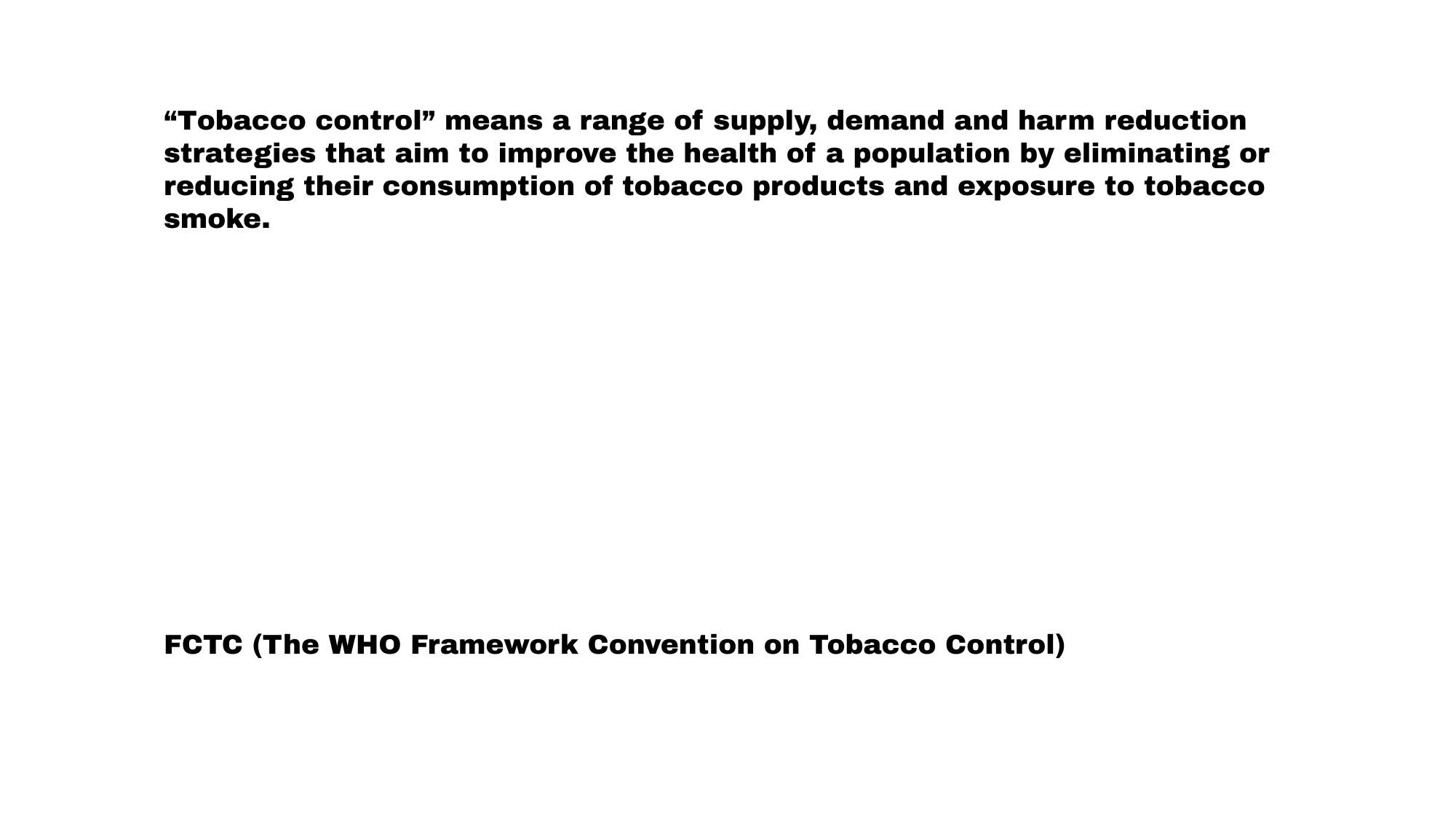

“Tobacco control” means a range of supply, demand and harm reduction strategies that aim to improve the health of a population by eliminating or reducing their consumption of tobacco products and exposure to tobacco smoke.

FCTC (The WHO Framework Convention on Tobacco Control)